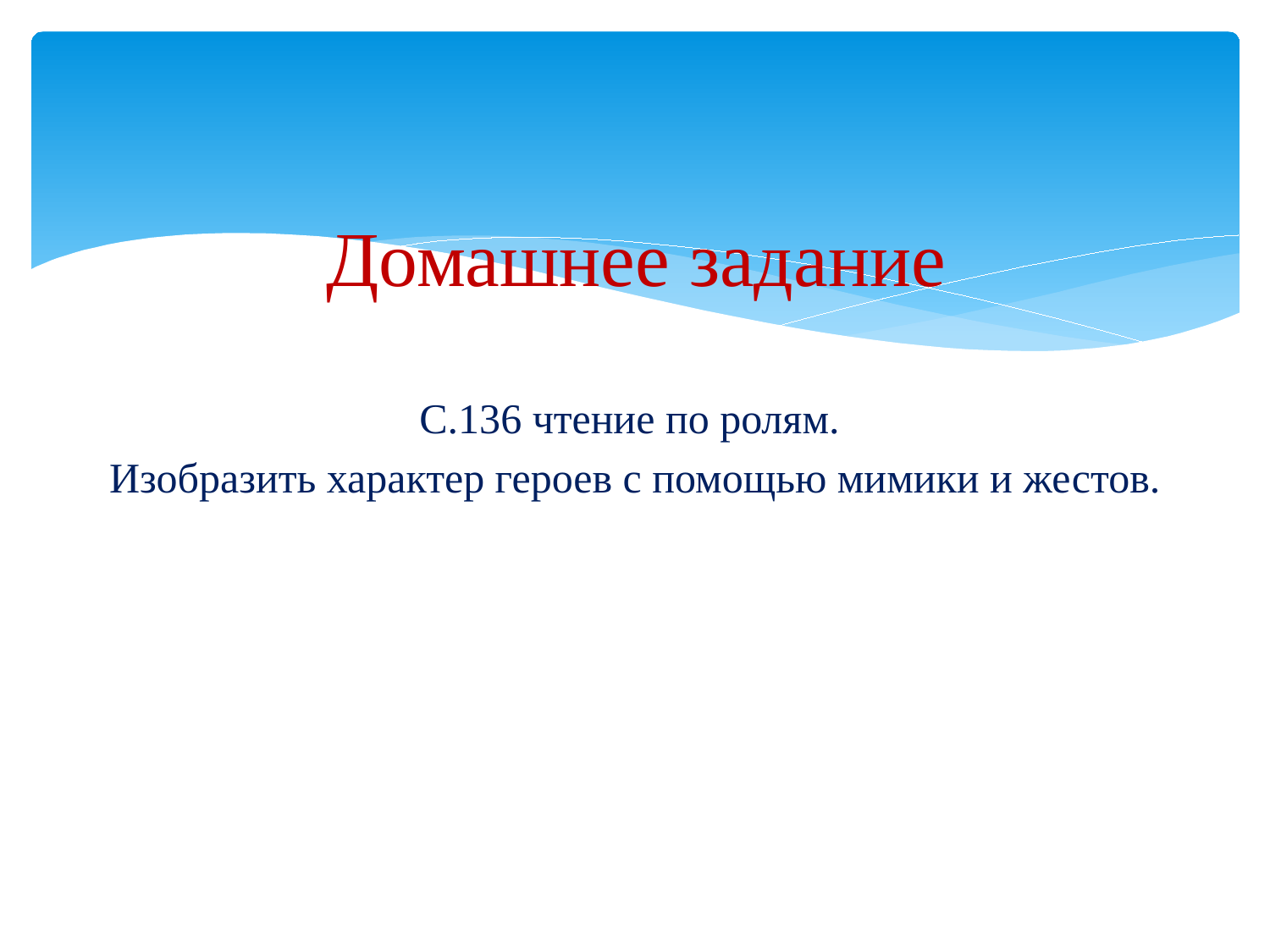

# Домашнее задание

С.136 чтение по ролям.
Изобразить характер героев с помощью мимики и жестов.